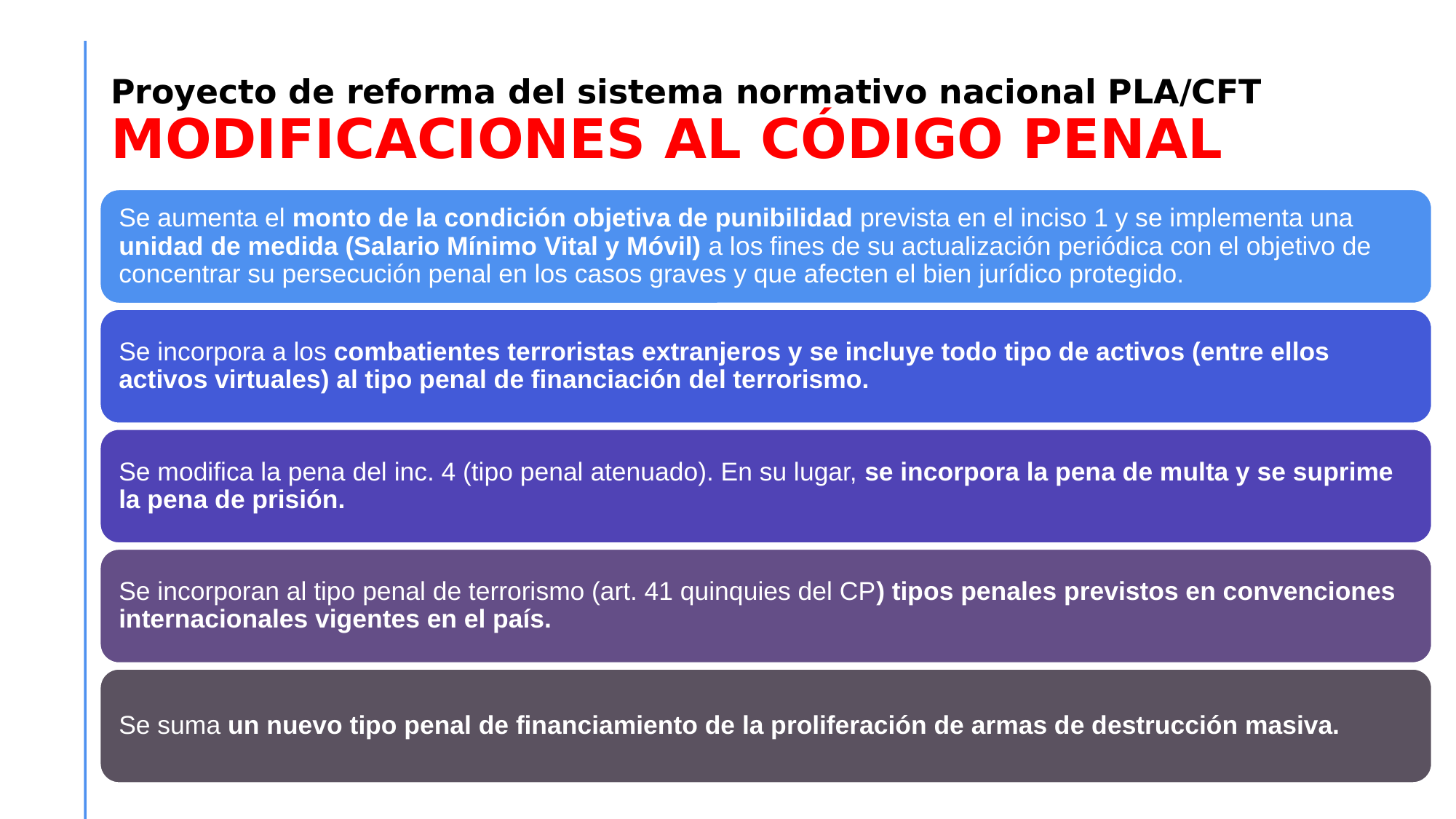

# Proyecto de reforma del sistema normativo nacional PLA/CFT MODIFICACIONES AL CÓDIGO PENAL
Se aumenta el monto de la condición objetiva de punibilidad prevista en el inciso 1 y se implementa una unidad de medida (Salario Mínimo Vital y Móvil) a los fines de su actualización periódica con el objetivo de concentrar su persecución penal en los casos graves y que afecten el bien jurídico protegido.
Se incorpora a los combatientes terroristas extranjeros y se incluye todo tipo de activos (entre ellos activos virtuales) al tipo penal de financiación del terrorismo.
Se modifica la pena del inc. 4 (tipo penal atenuado). En su lugar, se incorpora la pena de multa y se suprime la pena de prisión.
Se incorporan al tipo penal de terrorismo (art. 41 quinquies del CP) tipos penales previstos en convenciones internacionales vigentes en el país.
Se suma un nuevo tipo penal de financiamiento de la proliferación de armas de destrucción masiva.